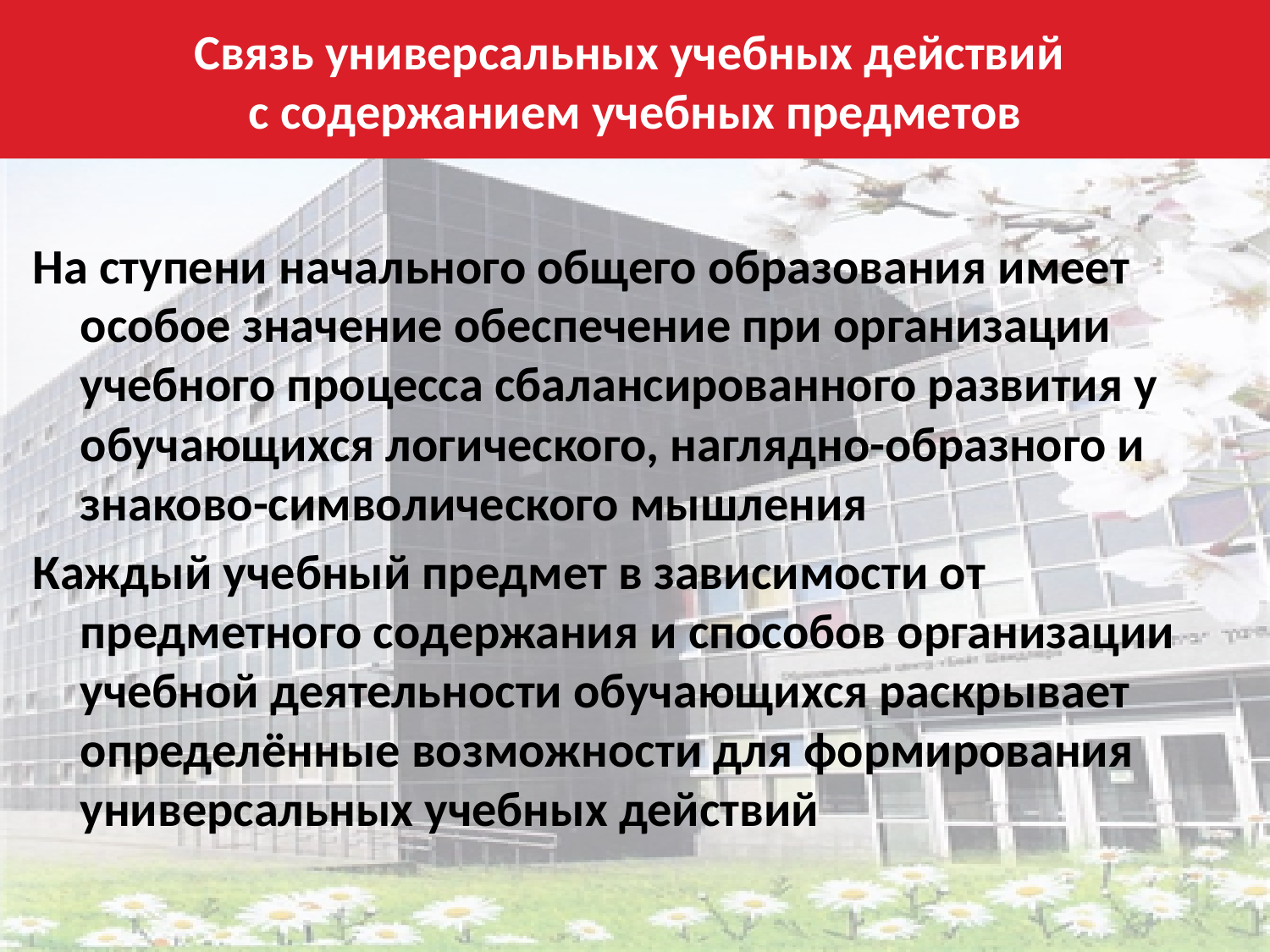

Связь универсальных учебных действий
с содержанием учебных предметов

На ступени начального общего образования имеет особое значение обеспечение при организации учебного процесса сбалансированного развития у обучающихся логического, наглядно-образного и знаково-символического мышления
Каждый учебный предмет в зависимости от предметного содержания и способов организации учебной деятельности обучающихся раскрывает определённые возможности для формирования универсальных учебных действий